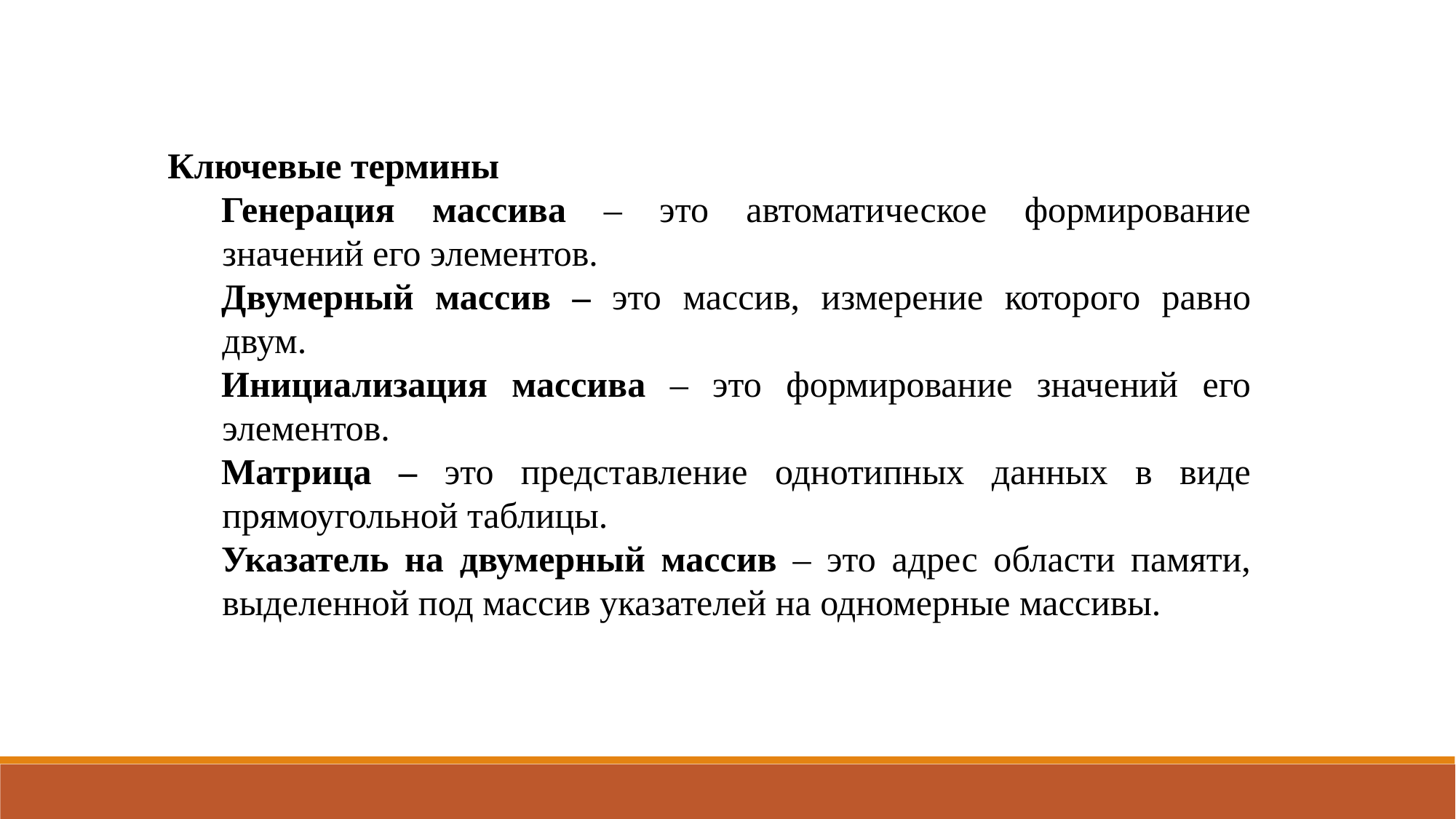

Ключевые термины
Генерация массива – это автоматическое формирование значений его элементов.
Двумерный массив – это массив, измерение которого равно двум.
Инициализация массива – это формирование значений его элементов.
Матрица – это представление однотипных данных в виде прямоугольной таблицы.
Указатель на двумерный массив – это адрес области памяти, выделенной под массив указателей на одномерные массивы.